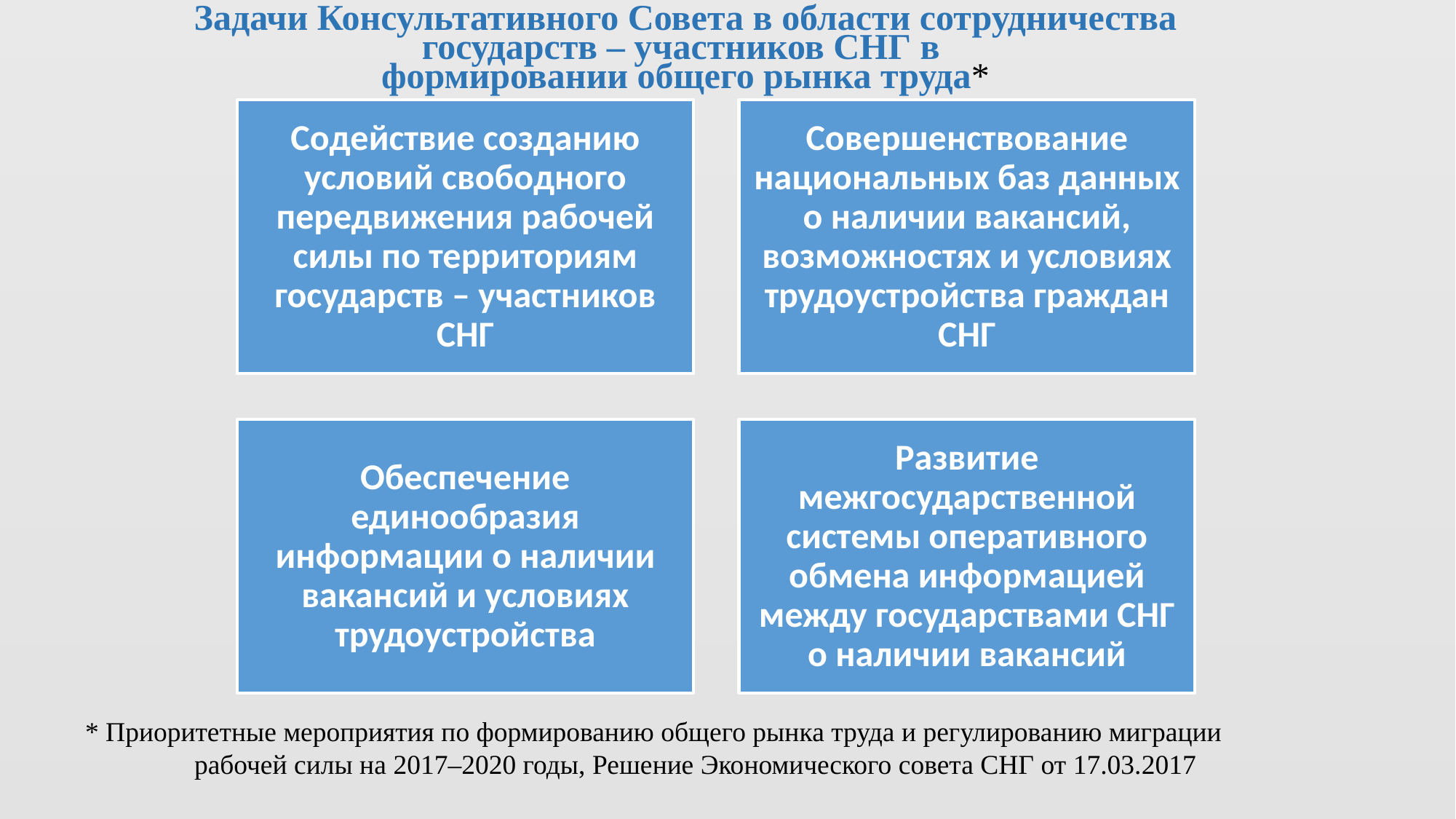

# Задачи Консультативного Совета в области сотрудничества государств – участников СНГ в формировании общего рынка труда*
Содействие созданию условий свободного передвижения рабочей силы по территориям государств – участников СНГ
Совершенствование национальных баз данных о наличии вакансий, возможностях и условиях трудоустройства граждан СНГ
Обеспечение единообразия информации о наличии вакансий и условиях трудоустройства
Развитие межгосударственной системы оперативного обмена информацией между государствами СНГ о наличии вакансий
* Приоритетные мероприятия по формированию общего рынка труда и регулированию миграции
	рабочей силы на 2017–2020 годы, Решение Экономического совета СНГ от 17.03.2017